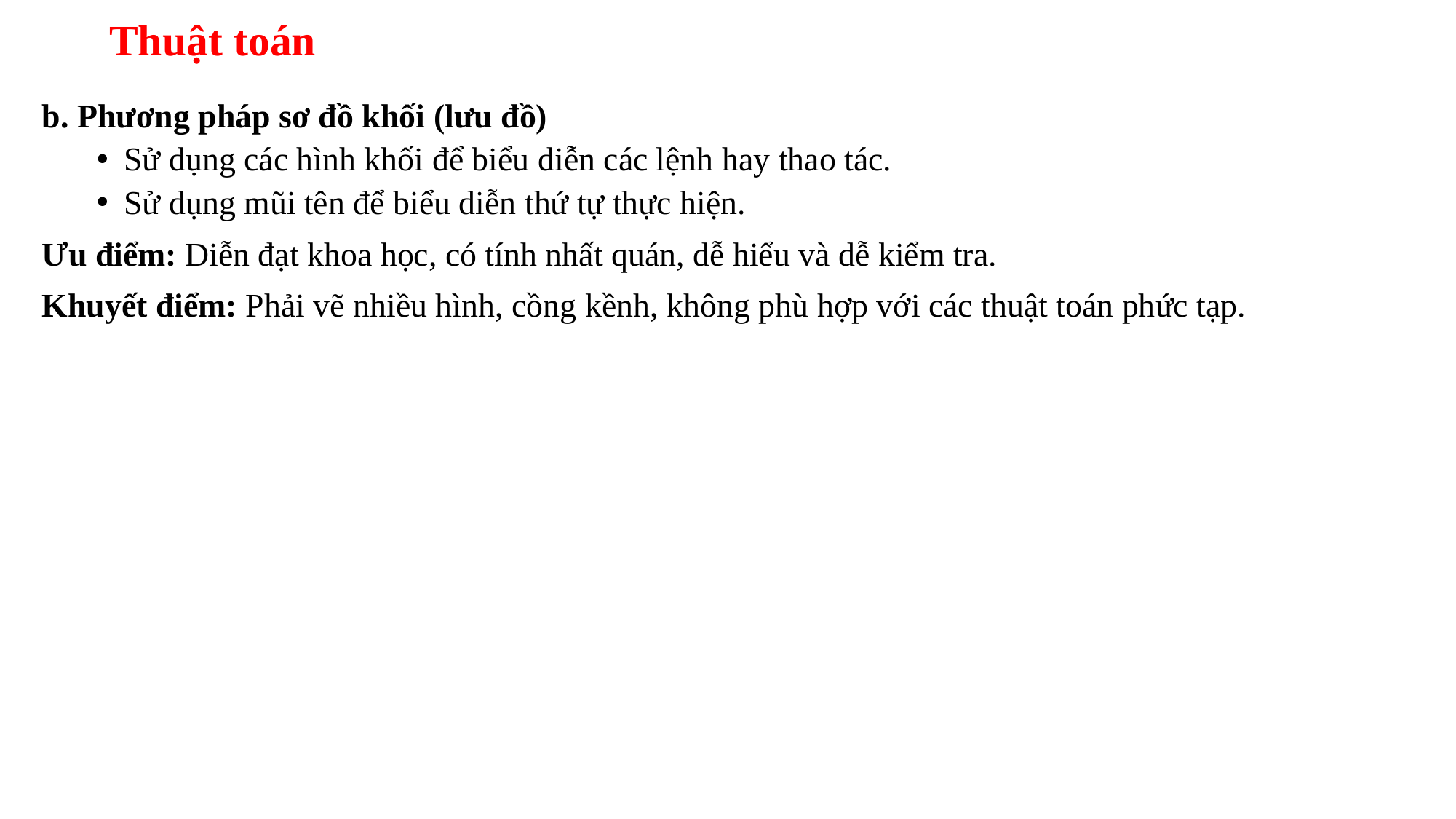

# Thuật toán
b. Phương pháp sơ đồ khối (lưu đồ)
Sử dụng các hình khối để biểu diễn các lệnh hay thao tác.
Sử dụng mũi tên để biểu diễn thứ tự thực hiện.
Ưu điểm: Diễn đạt khoa học, có tính nhất quán, dễ hiểu và dễ kiểm tra.
Khuyết điểm: Phải vẽ nhiều hình, cồng kềnh, không phù hợp với các thuật toán phức tạp.